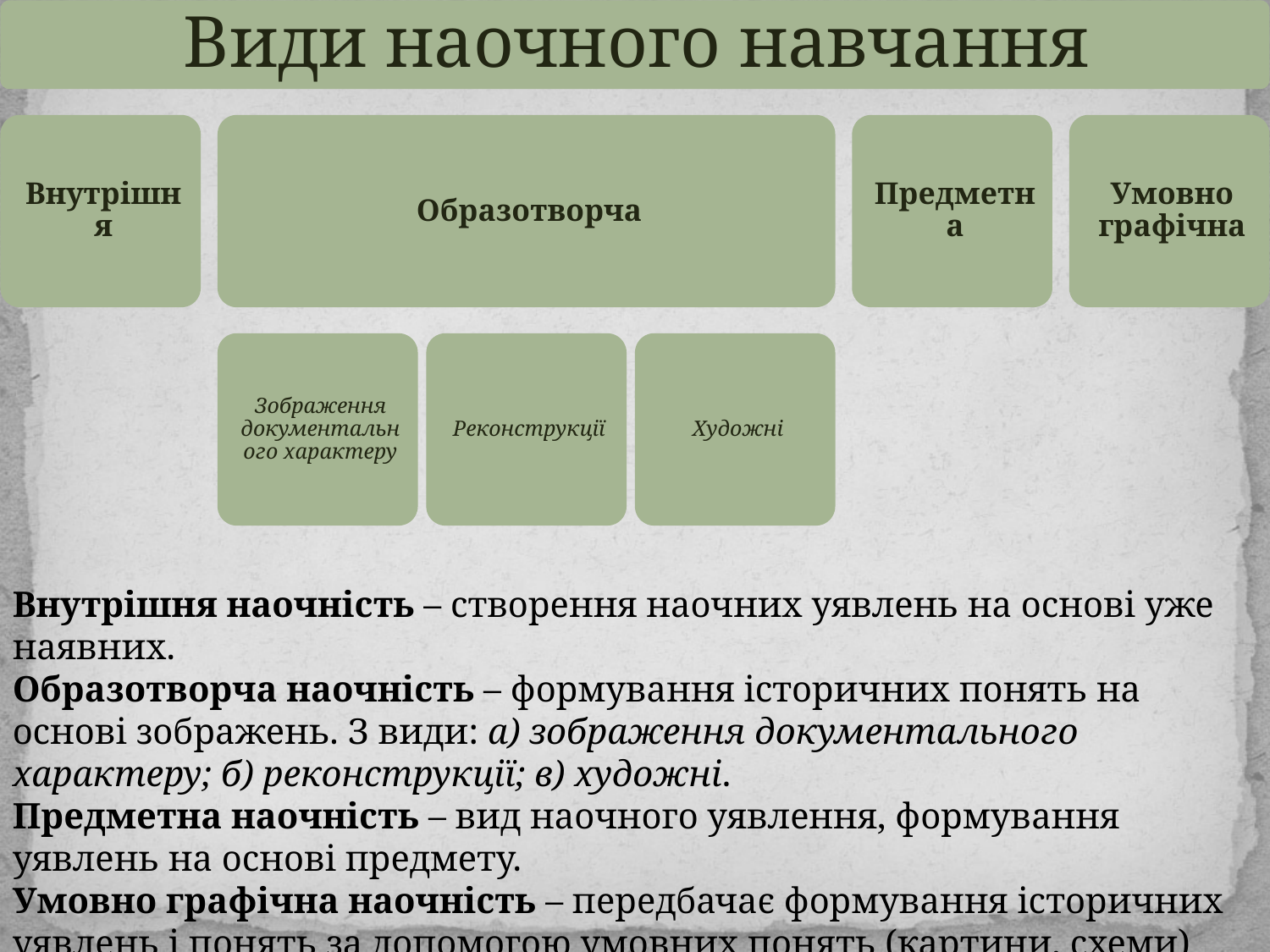

Види наочного навчання
Внутрішня
Образотворча
Зображення документального характеру
Реконструкції
Художні
Предметна
Умовно графічна
Внутрішня наочність – створення наочних уявлень на основі уже наявних.
Образотворча наочність – формування історичних понять на основі зображень. З види: а) зображення документального характеру; б) реконструкції; в) художні.
Предметна наочність – вид наочного уявлення, формування уявлень на основі предмету.
Умовно графічна наочність – передбачає формування історичних уявлень і понять за допомогою умовних понять (картини, схеми)